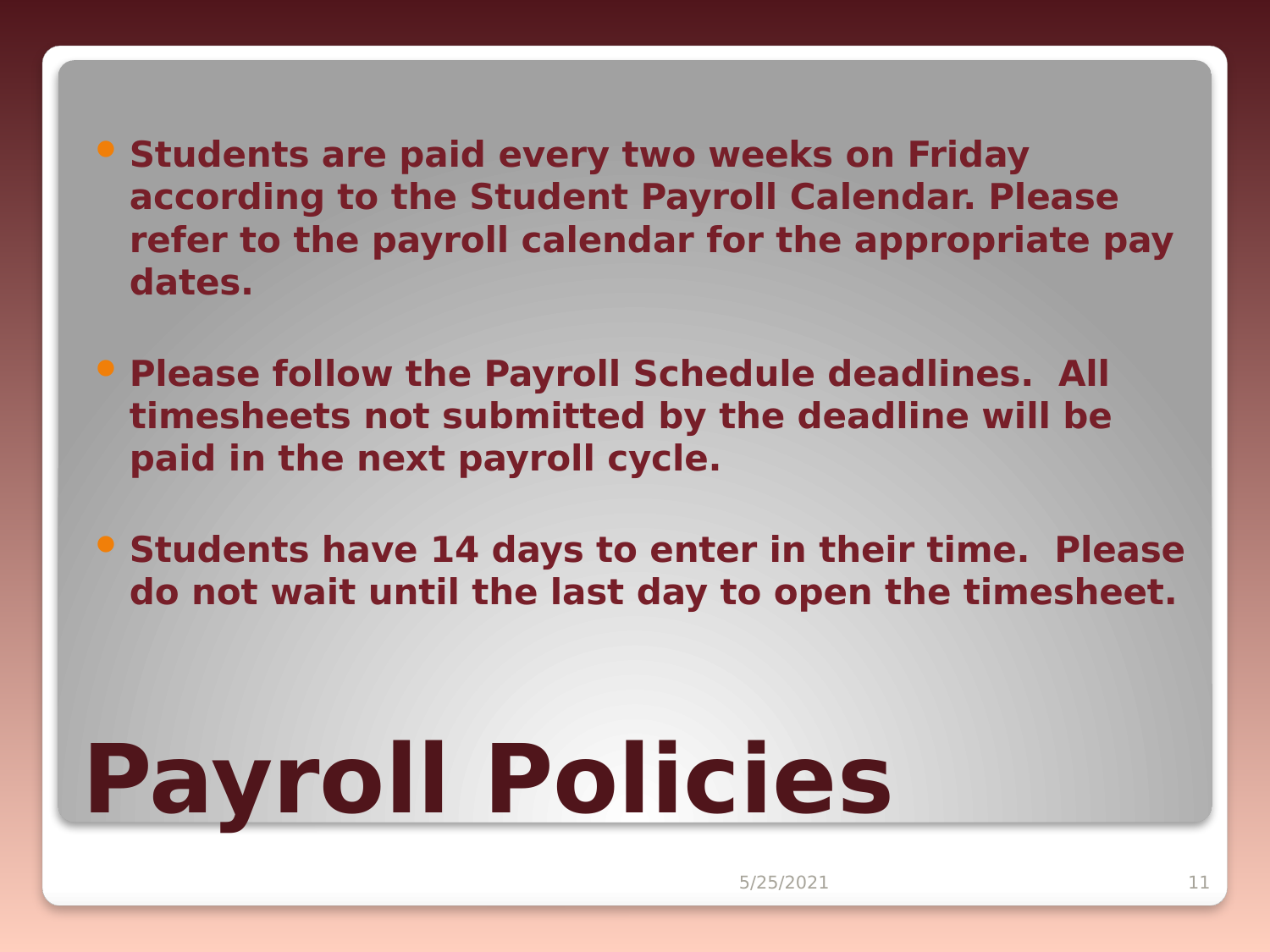

Students are paid every two weeks on Friday according to the Student Payroll Calendar. Please refer to the payroll calendar for the appropriate pay dates.

Please follow the Payroll Schedule deadlines.  All timesheets not submitted by the deadline will be paid in the next payroll cycle.

Students have 14 days to enter in their time.  Please do not wait until the last day to open the timesheet.
# Payroll Policies
5/25/2021
11